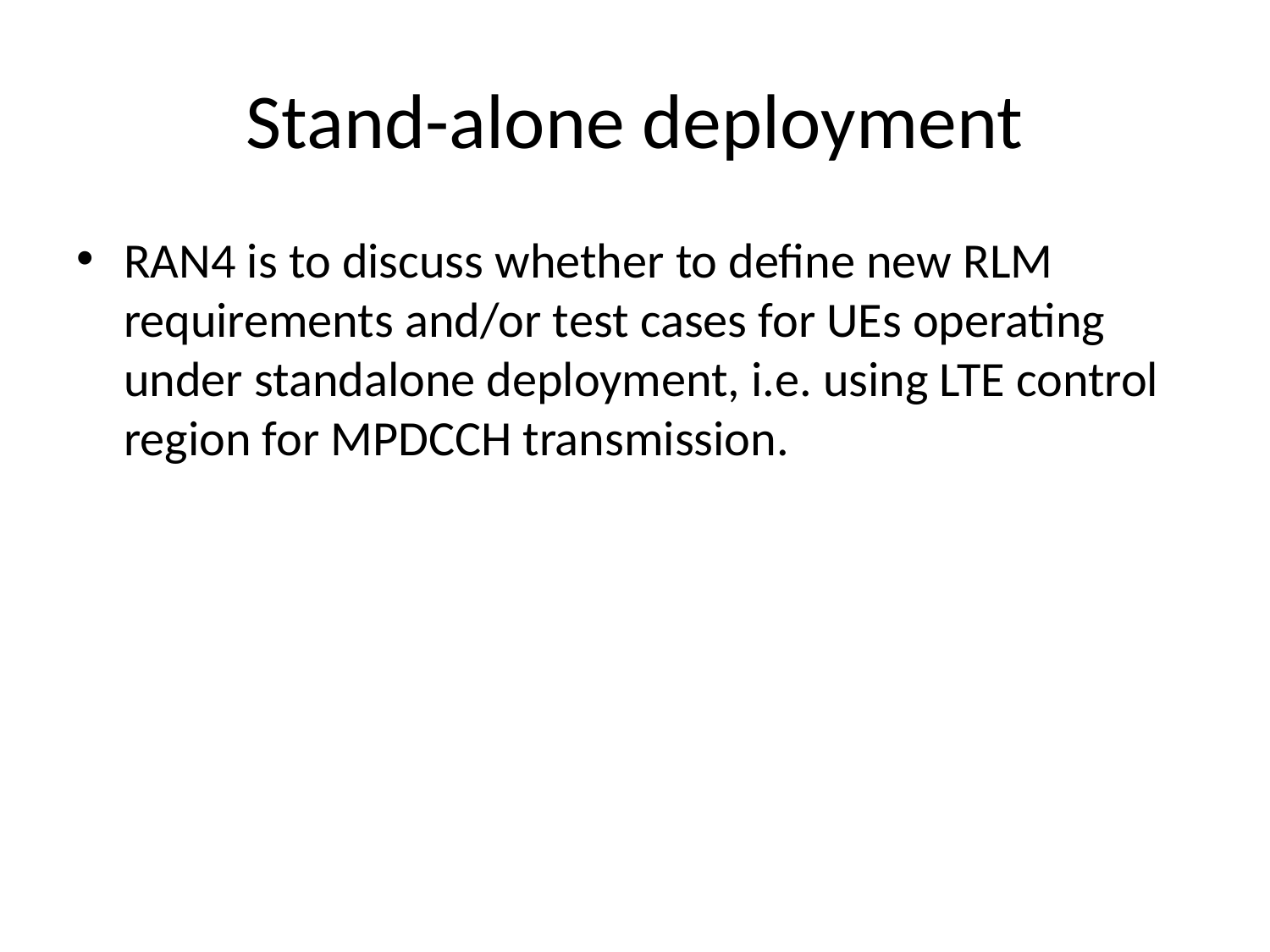

# Stand-alone deployment
RAN4 is to discuss whether to define new RLM requirements and/or test cases for UEs operating under standalone deployment, i.e. using LTE control region for MPDCCH transmission.